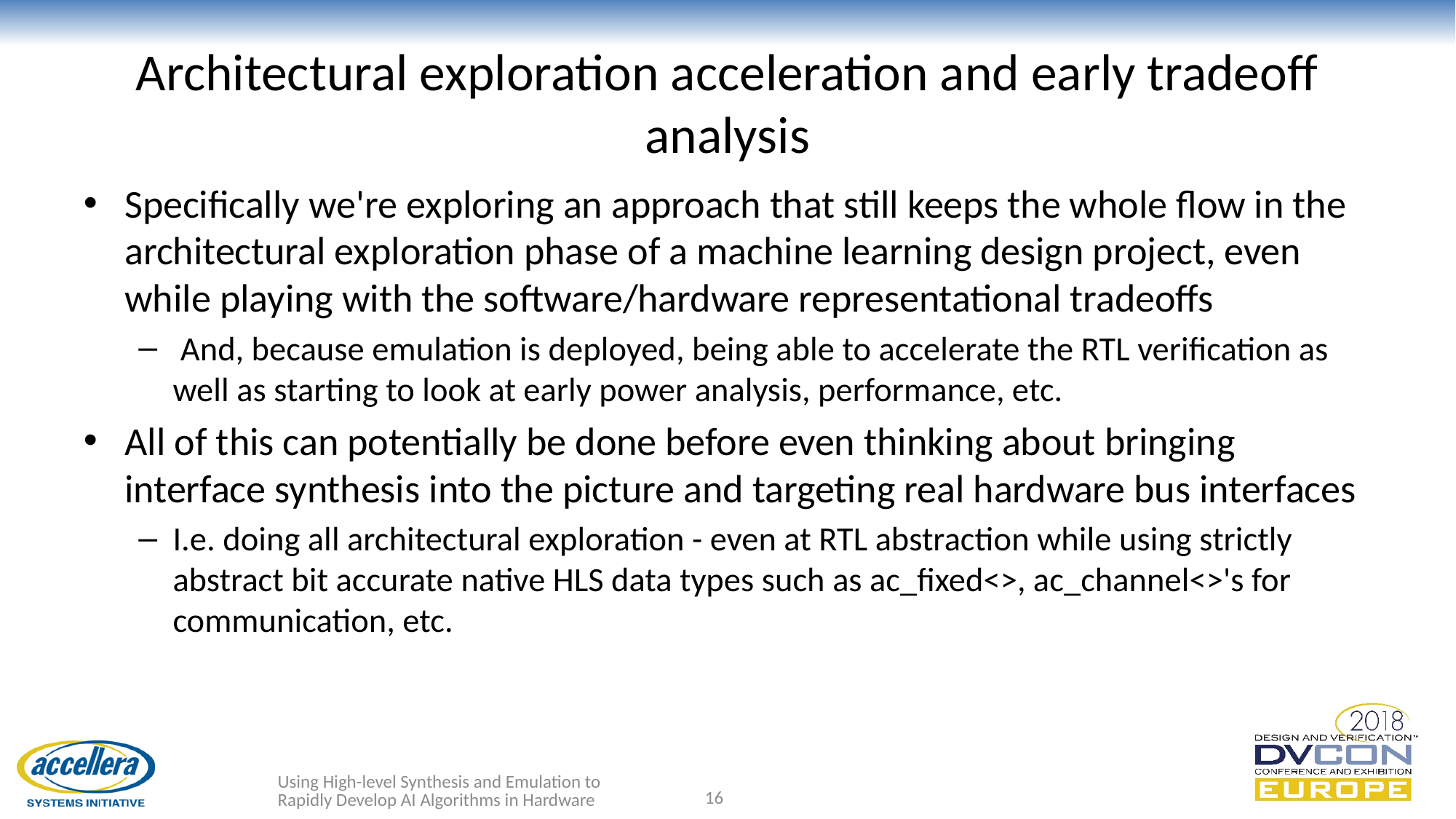

# Architectural exploration acceleration and early tradeoff analysis
Specifically we're exploring an approach that still keeps the whole flow in the architectural exploration phase of a machine learning design project, even while playing with the software/hardware representational tradeoffs
 And, because emulation is deployed, being able to accelerate the RTL verification as well as starting to look at early power analysis, performance, etc.
All of this can potentially be done before even thinking about bringing interface synthesis into the picture and targeting real hardware bus interfaces
I.e. doing all architectural exploration - even at RTL abstraction while using strictly abstract bit accurate native HLS data types such as ac_fixed<>, ac_channel<>'s for communication, etc.
Using High-level Synthesis and Emulation to Rapidly Develop AI Algorithms in Hardware
16